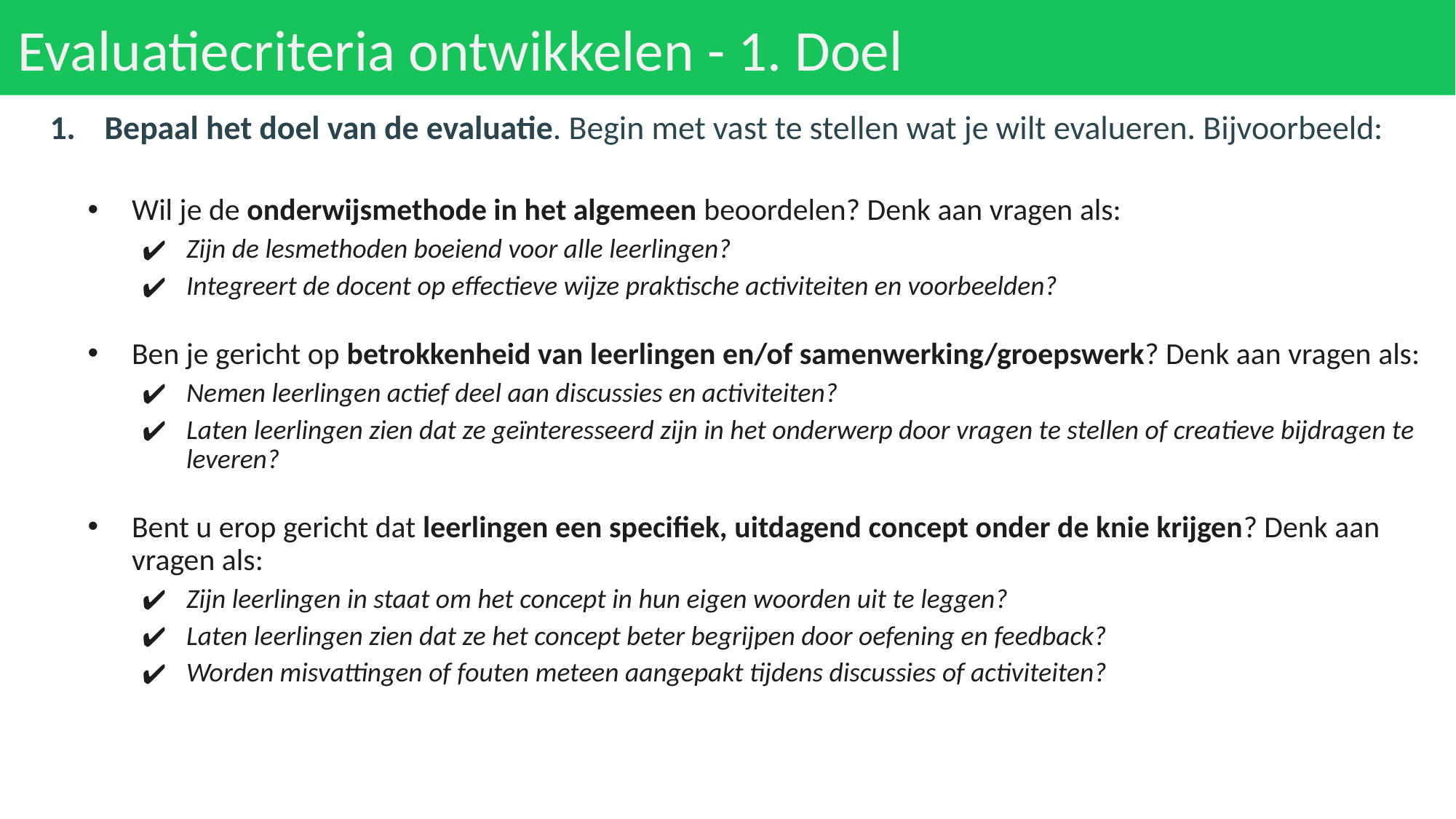

# Evaluatiecriteria ontwikkelen - 1. Doel
Bepaal het doel van de evaluatie. Begin met vast te stellen wat je wilt evalueren. Bijvoorbeeld:
Wil je de onderwijsmethode in het algemeen beoordelen? Denk aan vragen als:
Zijn de lesmethoden boeiend voor alle leerlingen?
Integreert de docent op effectieve wijze praktische activiteiten en voorbeelden?
Ben je gericht op betrokkenheid van leerlingen en/of samenwerking/groepswerk? Denk aan vragen als:
Nemen leerlingen actief deel aan discussies en activiteiten?
Laten leerlingen zien dat ze geïnteresseerd zijn in het onderwerp door vragen te stellen of creatieve bijdragen te leveren?
Bent u erop gericht dat leerlingen een specifiek, uitdagend concept onder de knie krijgen? Denk aan vragen als:
Zijn leerlingen in staat om het concept in hun eigen woorden uit te leggen?
Laten leerlingen zien dat ze het concept beter begrijpen door oefening en feedback?
Worden misvattingen of fouten meteen aangepakt tijdens discussies of activiteiten?